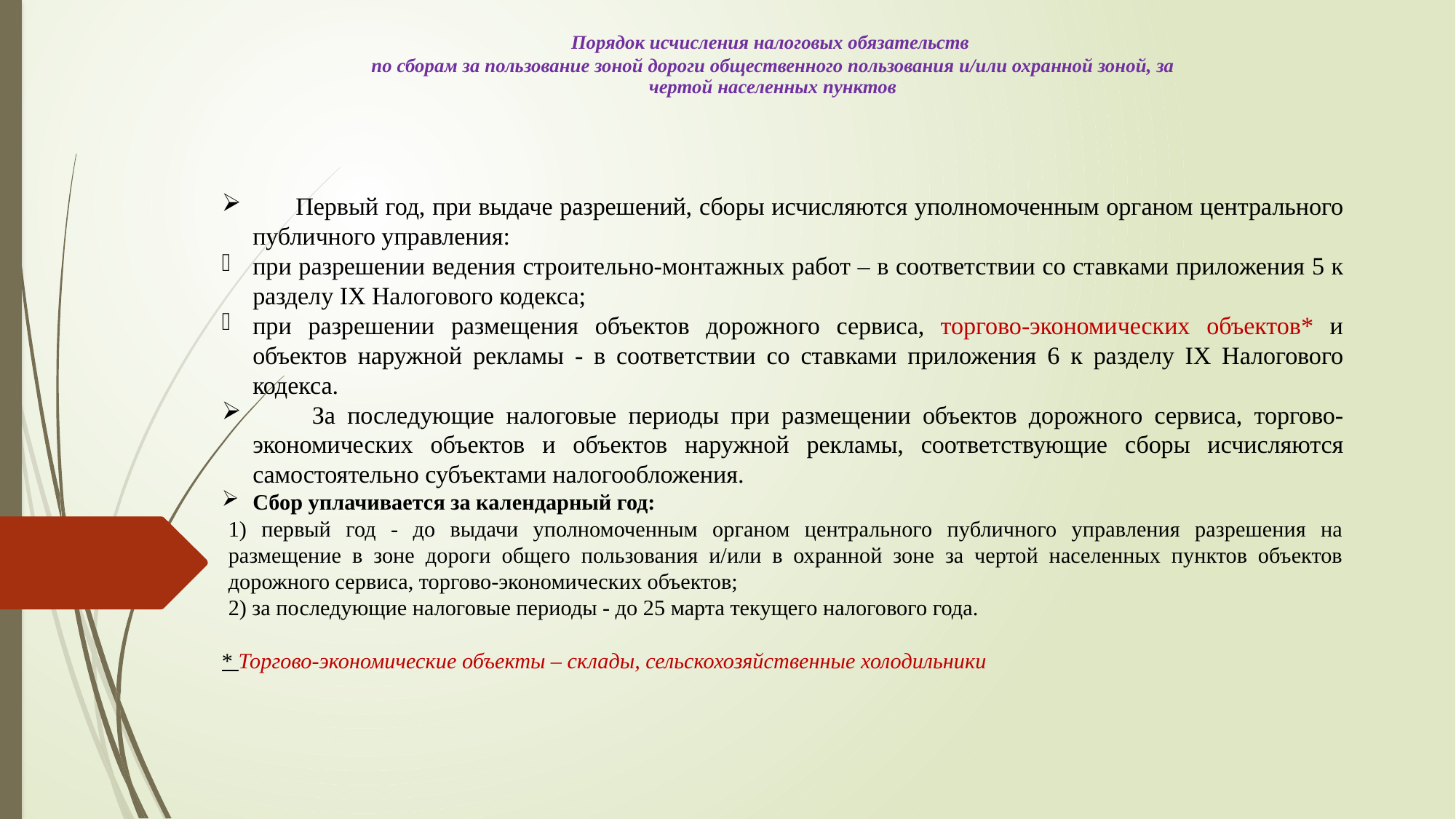

Порядок исчисления налоговых обязательств
по сборам за пользование зоной дороги общественного пользования и/или охранной зоной, за чертой населенных пунктов

      Первый год, при выдаче разрешений, сборы исчисляются уполномоченным органом центрального публичного управления:
при разрешении ведения строительно-монтажных работ – в соответствии со ставками приложения 5 к разделу IX Налогового кодекса;
при разрешении размещения объектов дорожного сервиса, торгово-экономических объектов* и объектов наружной рекламы - в соответствии со ставками приложения 6 к разделу IX Налогового кодекса.
     За последующие налоговые периоды при размещении объектов дорожного сервиса, торгово-экономических объектов и объектов наружной рекламы, соответствующие сборы исчисляются самостоятельно субъектами налогообложения.
Сбор уплачивается за календарный год:
1) первый год - до выдачи уполномоченным органом центрального публичного управления разрешения на размещение в зоне дороги общего пользования и/или в охранной зоне за чертой населенных пунктов объектов дорожного сервиса, торгово-экономических объектов;
2) за последующие налоговые периоды - до 25 марта текущего налогового года.

* Торгово-экономические объекты – склады, сельскохозяйственные холодильники